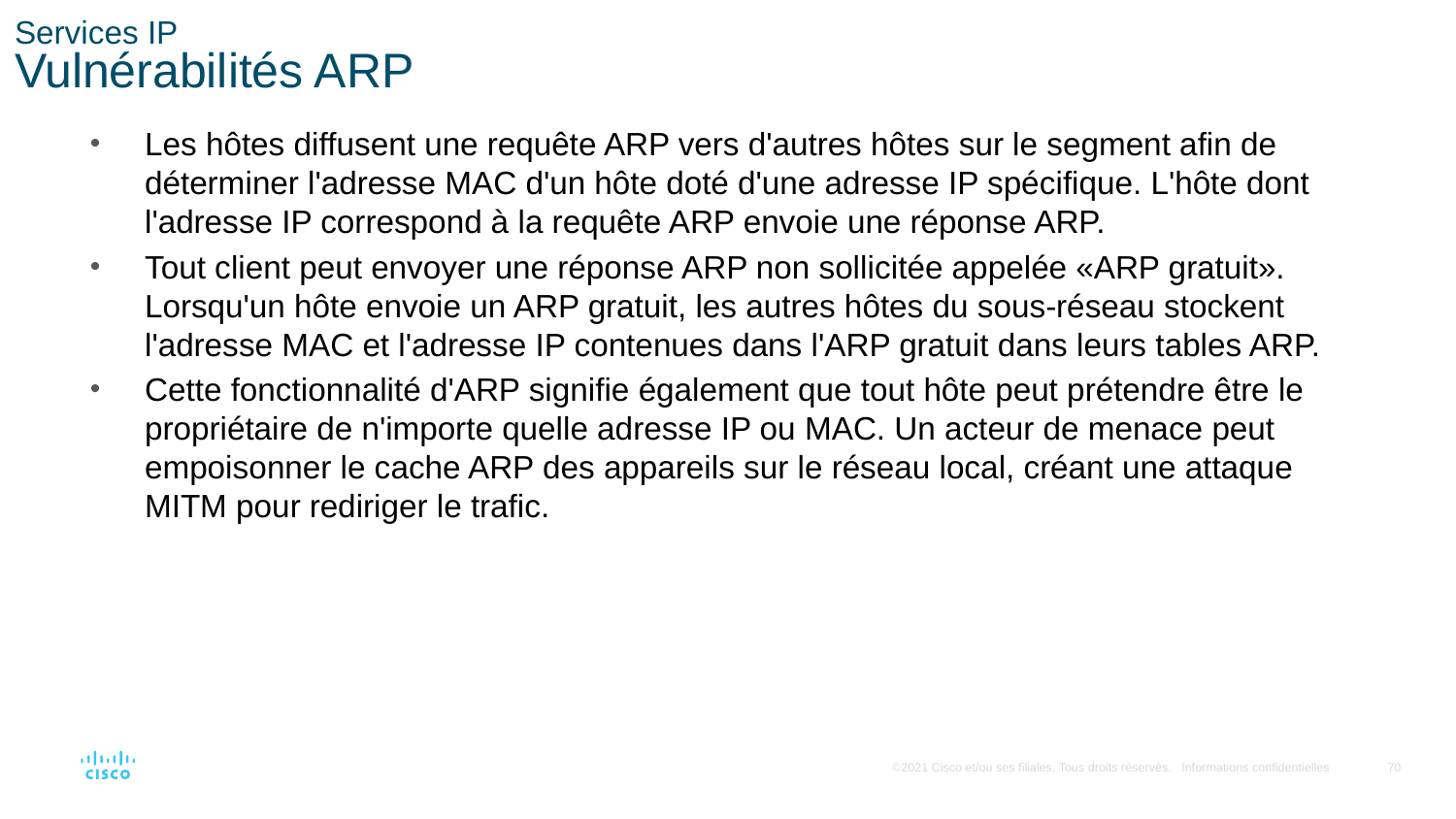

# Services IP Vulnérabilités ARP
Les hôtes diffusent une requête ARP vers d'autres hôtes sur le segment afin de déterminer l'adresse MAC d'un hôte doté d'une adresse IP spécifique. L'hôte dont l'adresse IP correspond à la requête ARP envoie une réponse ARP.
Tout client peut envoyer une réponse ARP non sollicitée appelée «ARP gratuit». Lorsqu'un hôte envoie un ARP gratuit, les autres hôtes du sous-réseau stockent l'adresse MAC et l'adresse IP contenues dans l'ARP gratuit dans leurs tables ARP.
Cette fonctionnalité d'ARP signifie également que tout hôte peut prétendre être le propriétaire de n'importe quelle adresse IP ou MAC. Un acteur de menace peut empoisonner le cache ARP des appareils sur le réseau local, créant une attaque MITM pour rediriger le trafic.